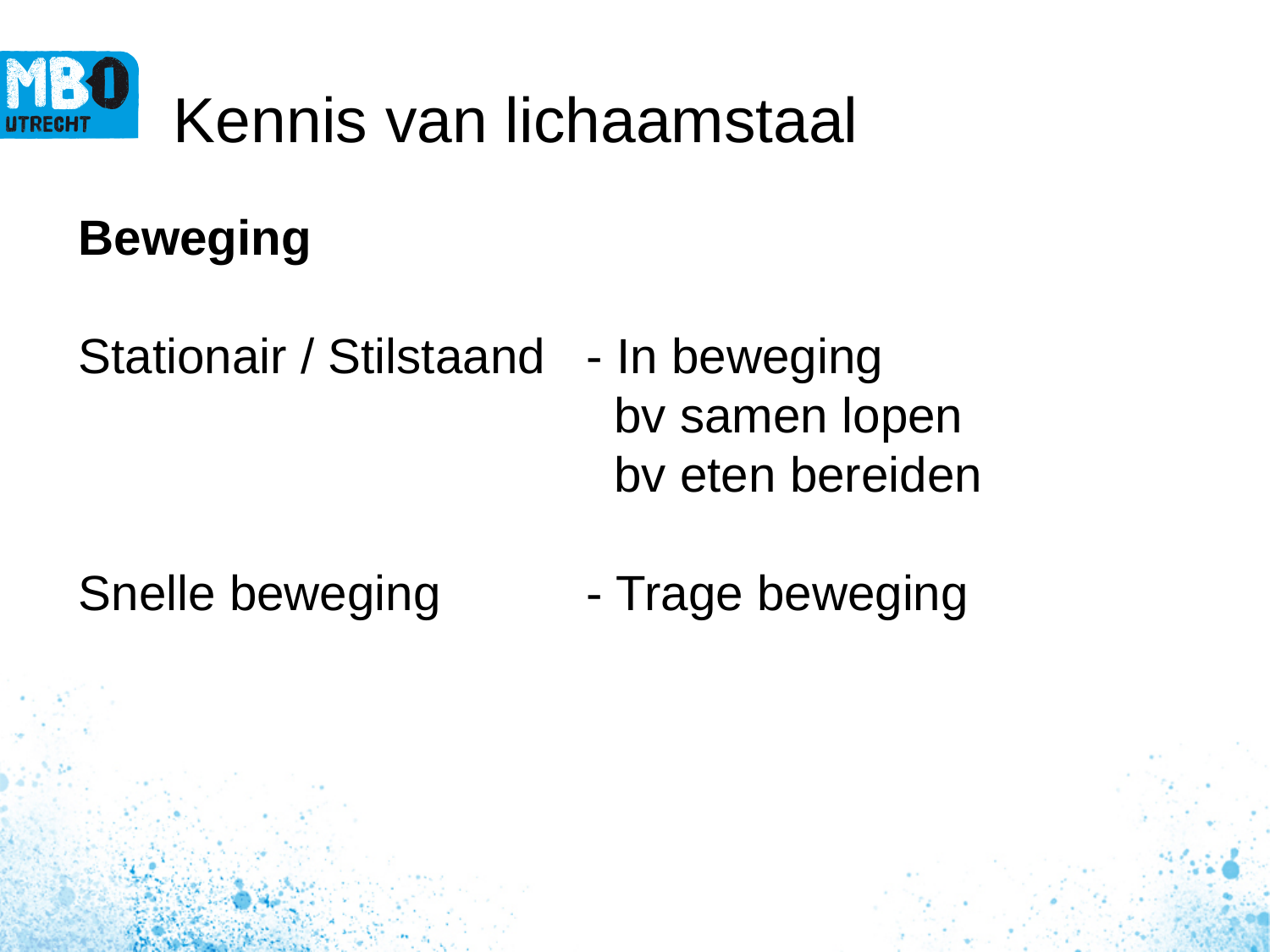

# Kennis van lichaamstaal
Beweging

Stationair / Stilstaand	- In beweging
				  bv samen lopen
				  bv eten bereiden

Snelle beweging		- Trage beweging